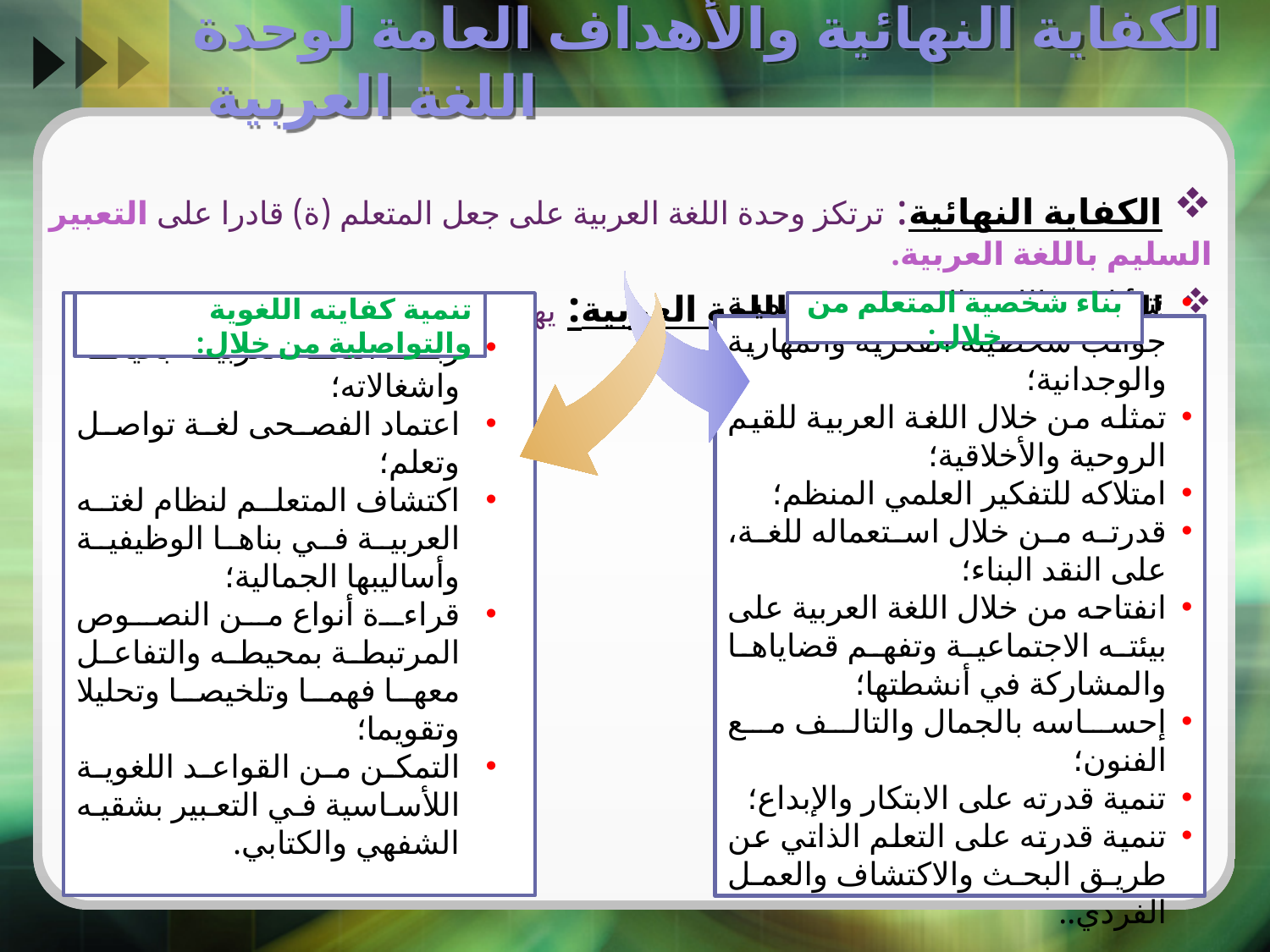

# الكفاية النهائية والأهداف العامة لوحدة اللغة العربية
 الكفاية النهائية: ترتكز وحدة اللغة العربية على جعل المتعلم (ة) قادرا على التعبير السليم باللغة العربية.
الأهداف العامة لوحدة  اللغة العربية: يهدف تعليم وتعلم اللغة العربية إلى تحقيق هدفين عامين:

ربط اللغة العربية بحياته واشغالاته؛
اعتماد الفصحى لغة تواصل وتعلم؛
اكتشاف المتعلم لنظام لغته العربية في بناها الوظيفية وأساليبها الجمالية؛
قراءة أنواع من النصوص المرتبطة بمحيطه والتفاعل معها فهما وتلخيصا وتحليلا وتقويما؛
التمكن من القواعد اللغوية اللأساسية في التعبير بشقيه الشفهي والكتابي.
تنمية كفايته اللغوية والتواصلية من خلال:
بناء شخصية المتعلم من خلال:
تتوظيف اللغة العربية في تنمية جوانب شخصيته الفكرية والمهارية والوجدانية؛
تمثله من خلال اللغة العربية للقيم الروحية والأخلاقية؛
امتلاكه للتفكير العلمي المنظم؛
قدرته من خلال استعماله للغة، على النقد البناء؛
انفتاحه من خلال اللغة العربية على بيئته الاجتماعية وتفهم قضاياها والمشاركة في أنشطتها؛
إحساسه بالجمال والتالف مع الفنون؛
تنمية قدرته على الابتكار والإبداع؛
تنمية قدرته على التعلم الذاتي عن طريق البحث والاكتشاف والعمل الفردي..